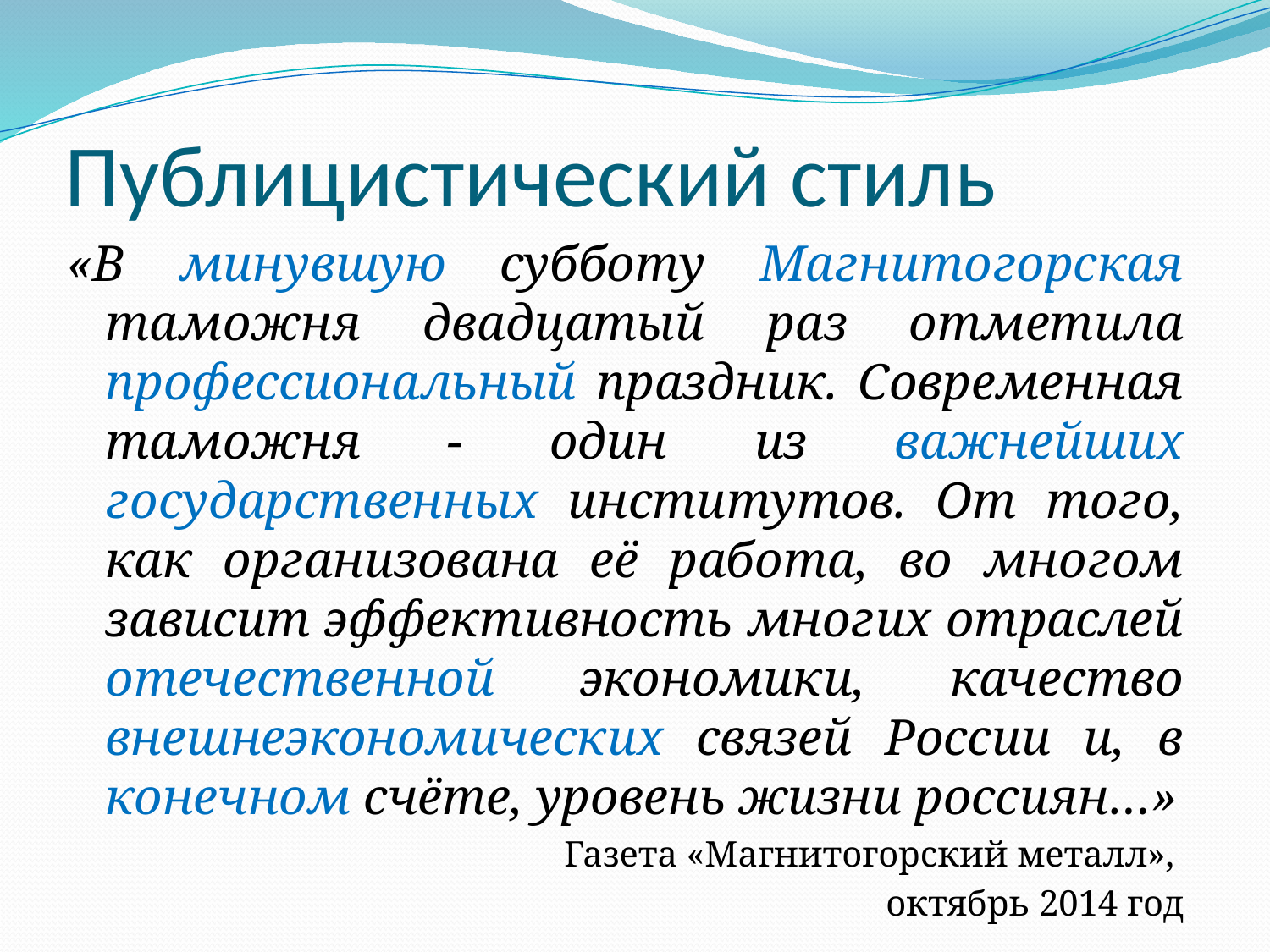

# Публицистический стиль
«В минувшую субботу Магнитогорская таможня двадцатый раз отметила профессиональный праздник. Современная таможня - один из важнейших государственных институтов. От того, как организована её работа, во многом зависит эффективность многих отраслей отечественной экономики, качество внешнеэкономических связей России и, в конечном счёте, уровень жизни россиян…»
Газета «Магнитогорский металл»,
октябрь 2014 год